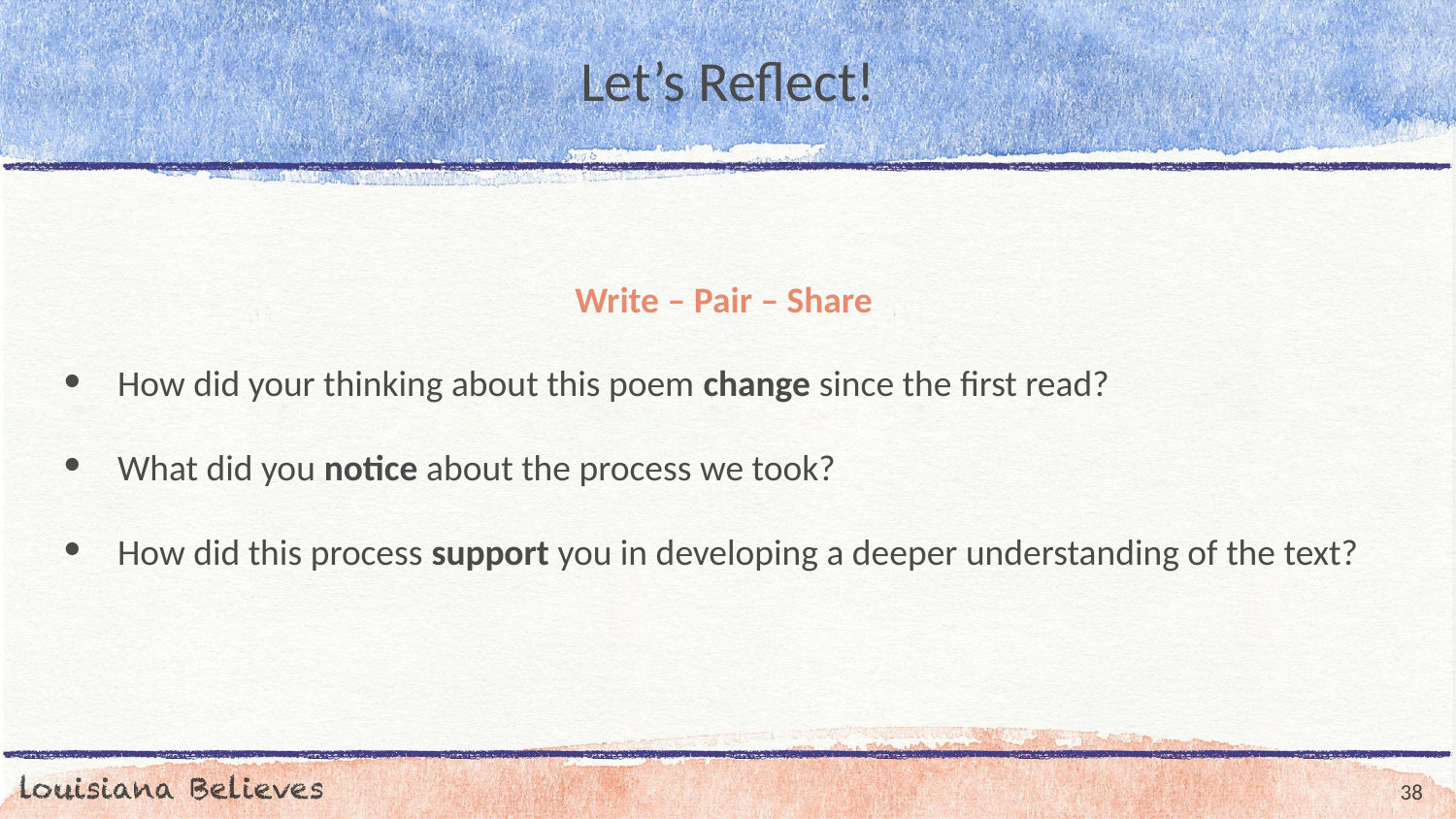

# Let’s Reflect!
Write – Pair – Share
How did your thinking about this poem change since the first read?
What did you notice about the process we took?
How did this process support you in developing a deeper understanding of the text?